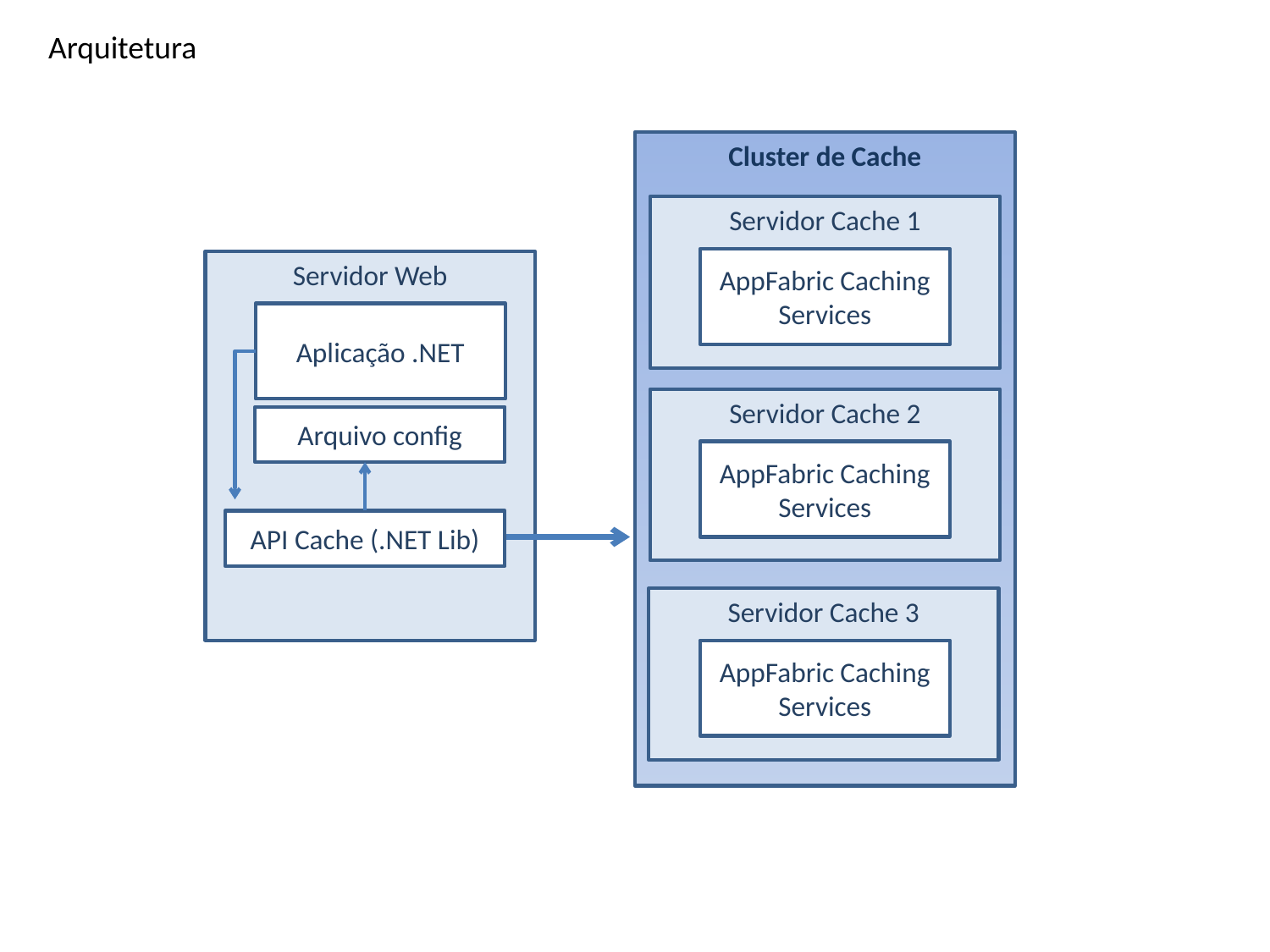

Arquitetura
Cluster de Cache
Servidor Cache 1
AppFabric Caching Services
Servidor Web
Aplicação .NET
Servidor Cache 2
Arquivo config
AppFabric Caching Services
API Cache (.NET Lib)
Servidor Cache 3
AppFabric Caching Services